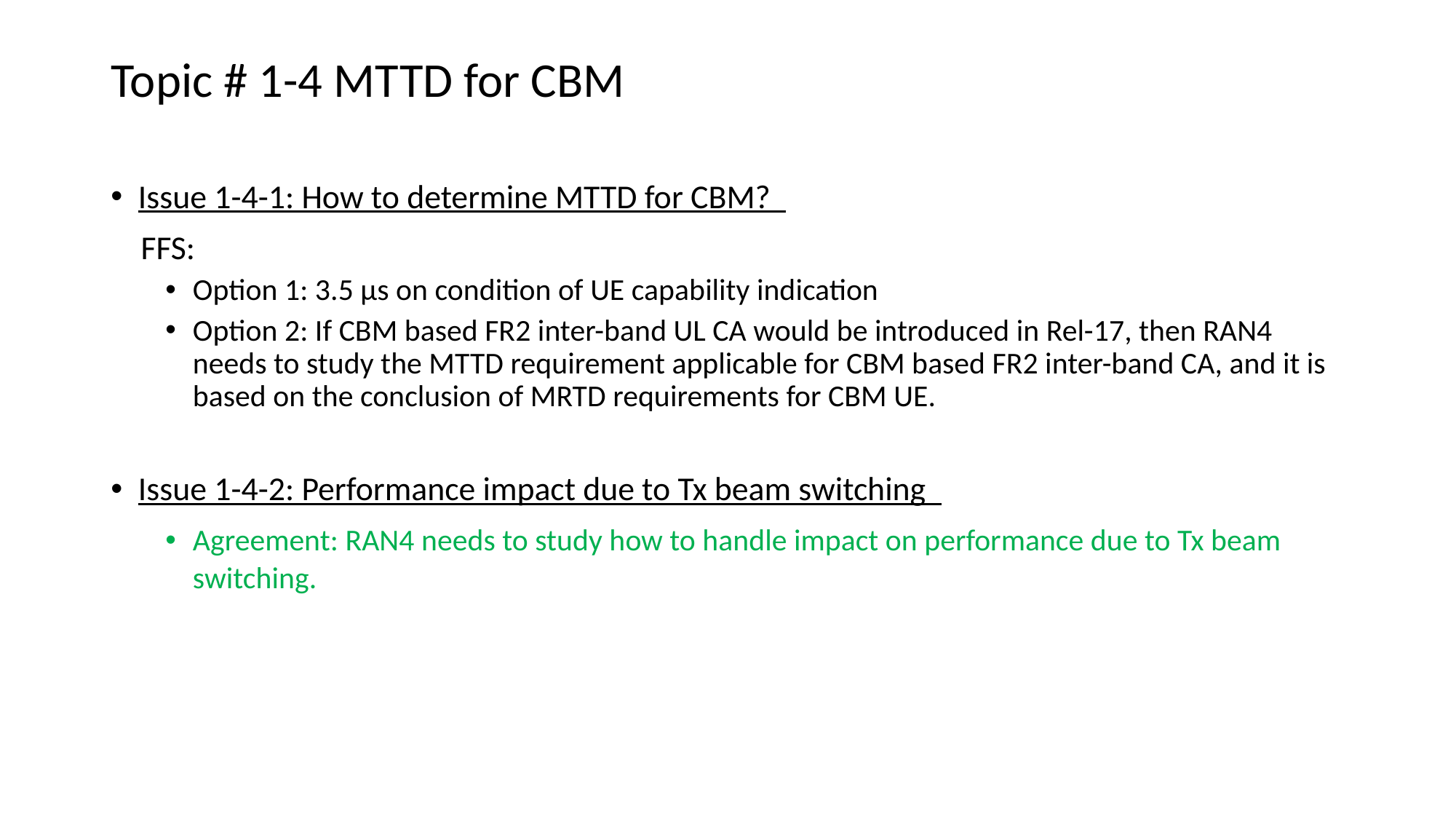

# Topic # 1-4 MTTD for CBM
Issue 1-4-1: How to determine MTTD for CBM?
    FFS:
Option 1: 3.5 µs on condition of UE capability indication
Option 2: If CBM based FR2 inter-band UL CA would be introduced in Rel-17, then RAN4 needs to study the MTTD requirement applicable for CBM based FR2 inter-band CA, and it is based on the conclusion of MRTD requirements for CBM UE.

Issue 1-4-2: Performance impact due to Tx beam switching
Agreement: RAN4 needs to study how to handle impact on performance due to Tx beam switching.